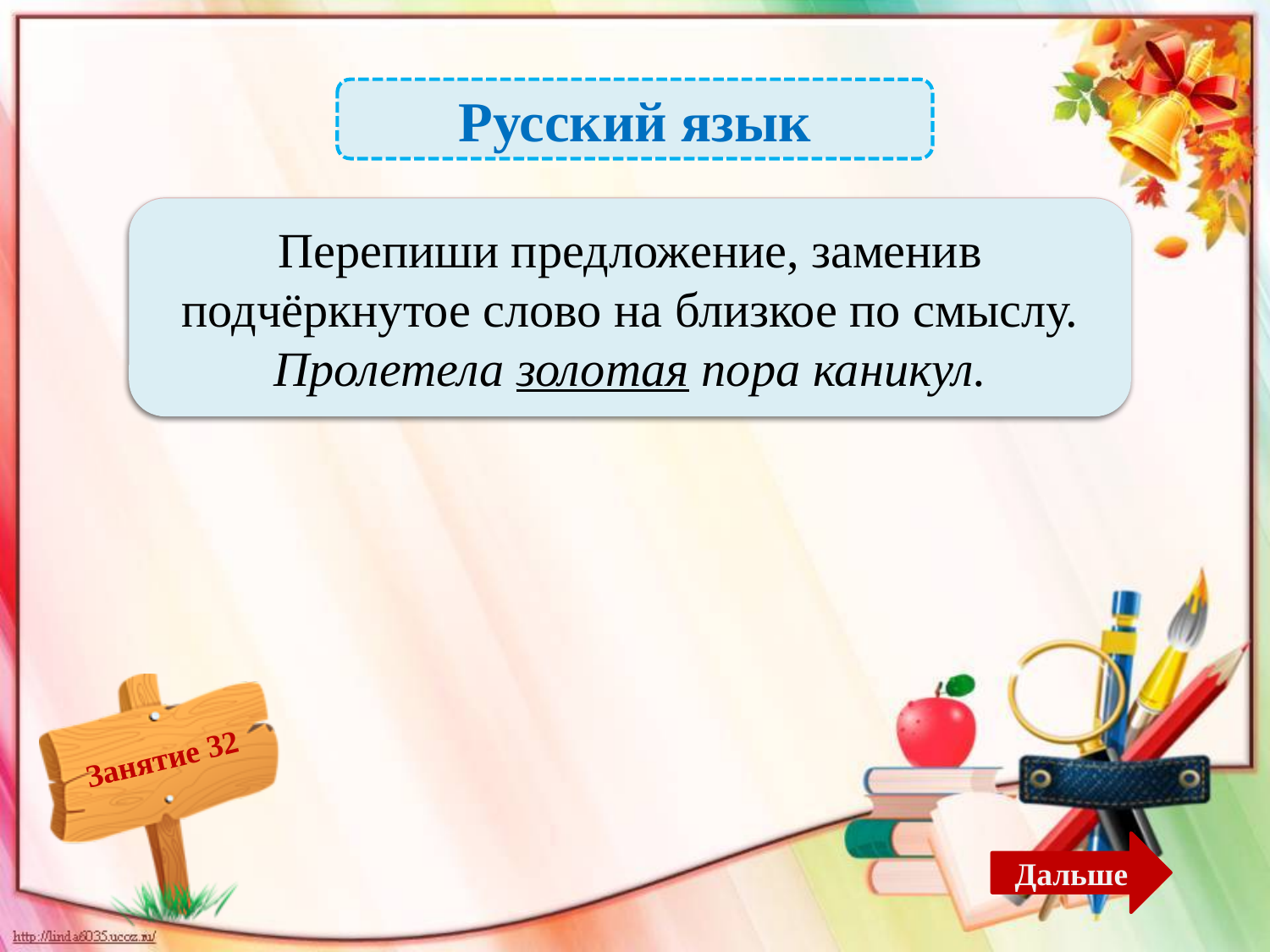

Русский язык
 Счастливая, радостная, весёлая – 1б.
Перепиши предложение, заменив подчёркнутое слово на близкое по смыслу.
Пролетела золотая пора каникул.

Дальше